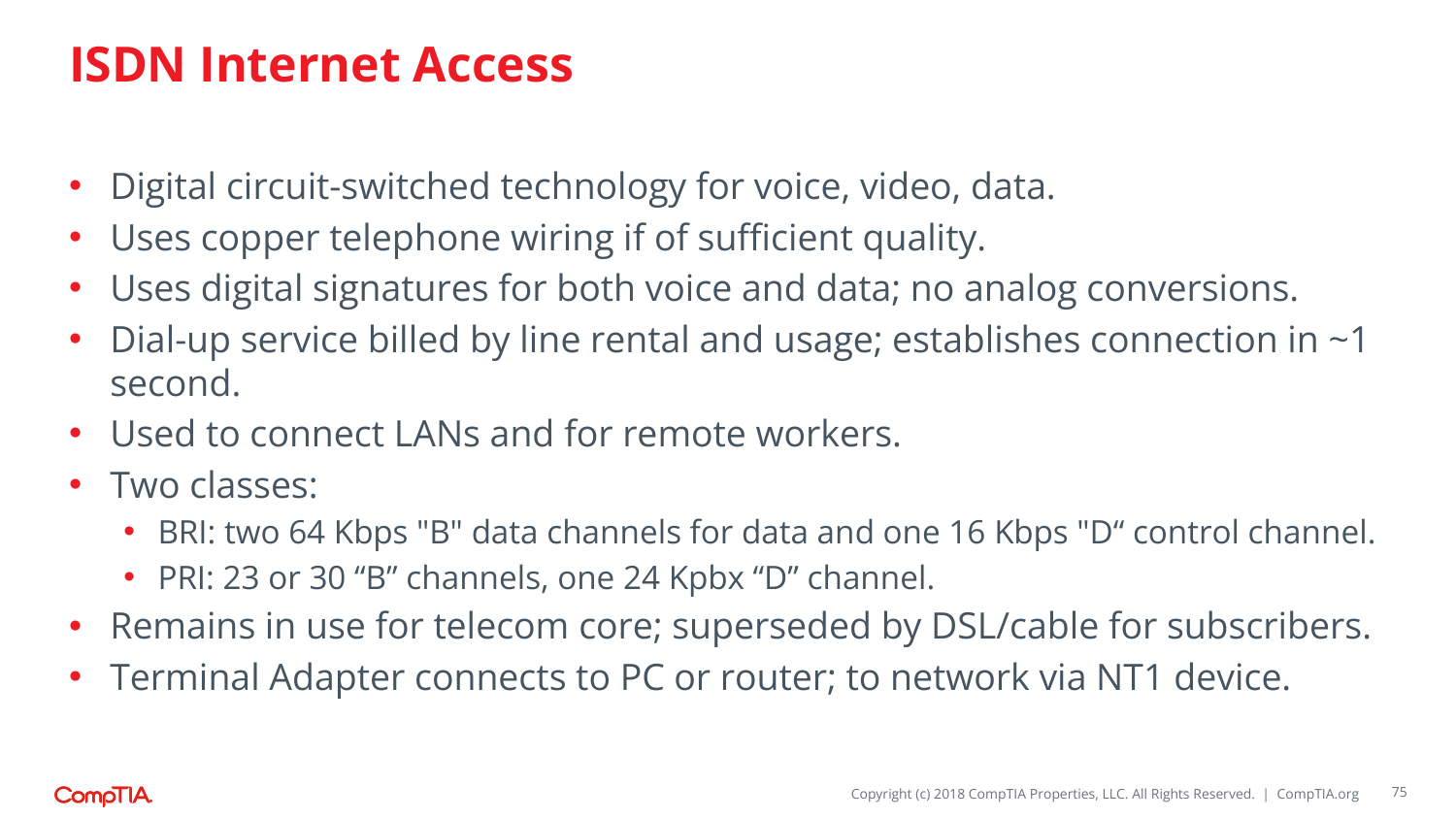

# ISDN Internet Access
Digital circuit-switched technology for voice, video, data.
Uses copper telephone wiring if of sufficient quality.
Uses digital signatures for both voice and data; no analog conversions.
Dial-up service billed by line rental and usage; establishes connection in ~1 second.
Used to connect LANs and for remote workers.
Two classes:
BRI: two 64 Kbps "B" data channels for data and one 16 Kbps "D“ control channel.
PRI: 23 or 30 “B” channels, one 24 Kpbx “D” channel.
Remains in use for telecom core; superseded by DSL/cable for subscribers.
Terminal Adapter connects to PC or router; to network via NT1 device.
75